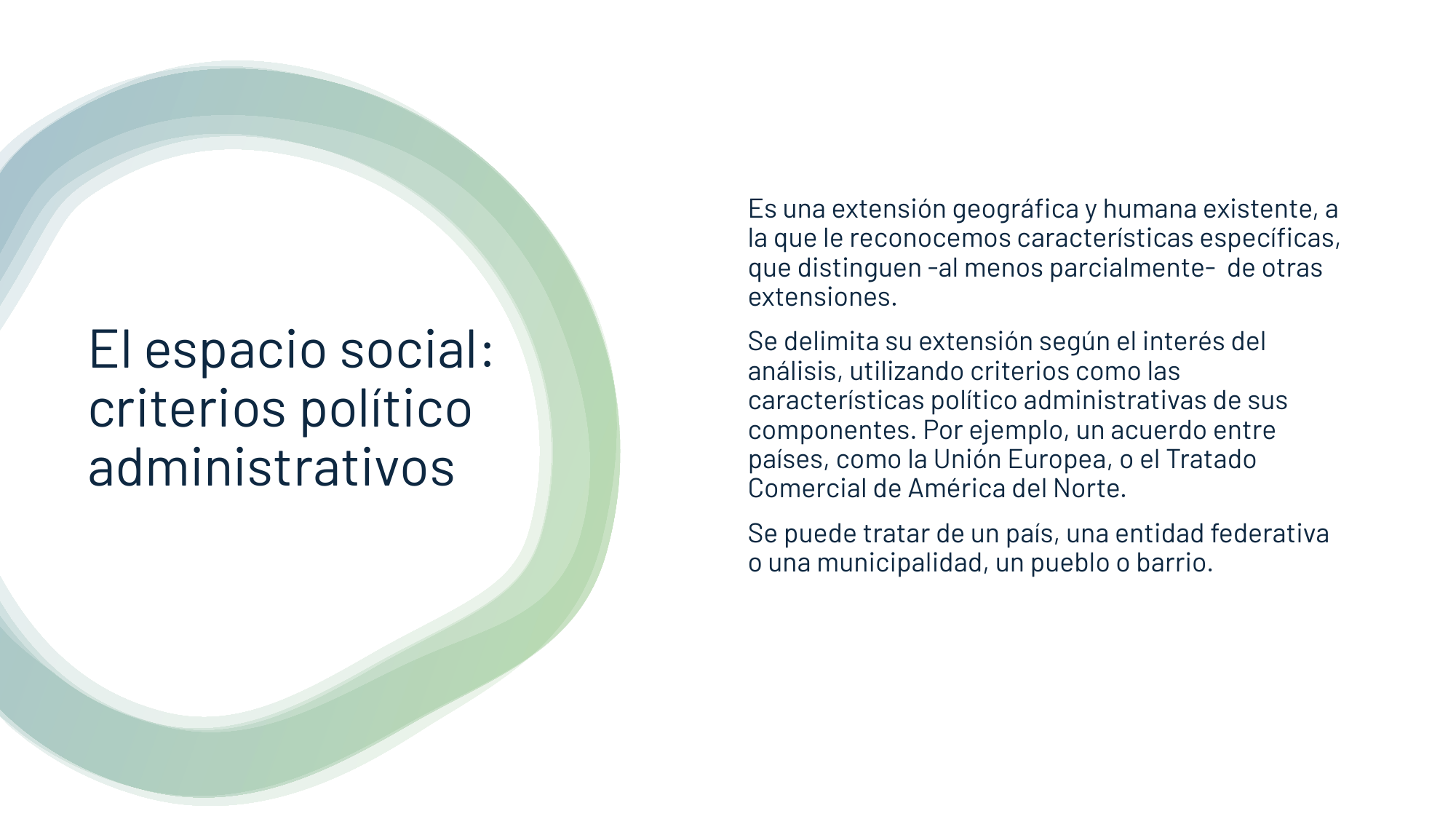

Es una extensión geográfica y humana existente, a la que le reconocemos características específicas, que distinguen -al menos parcialmente-  de otras extensiones.
Se delimita su extensión según el interés del análisis, utilizando criterios como las características político administrativas de sus componentes. Por ejemplo, un acuerdo entre países, como la Unión Europea, o el Tratado Comercial de América del Norte.
Se puede tratar de un país, una entidad federativa o una municipalidad, un pueblo o barrio.

# El espacio social: criterios político administrativos